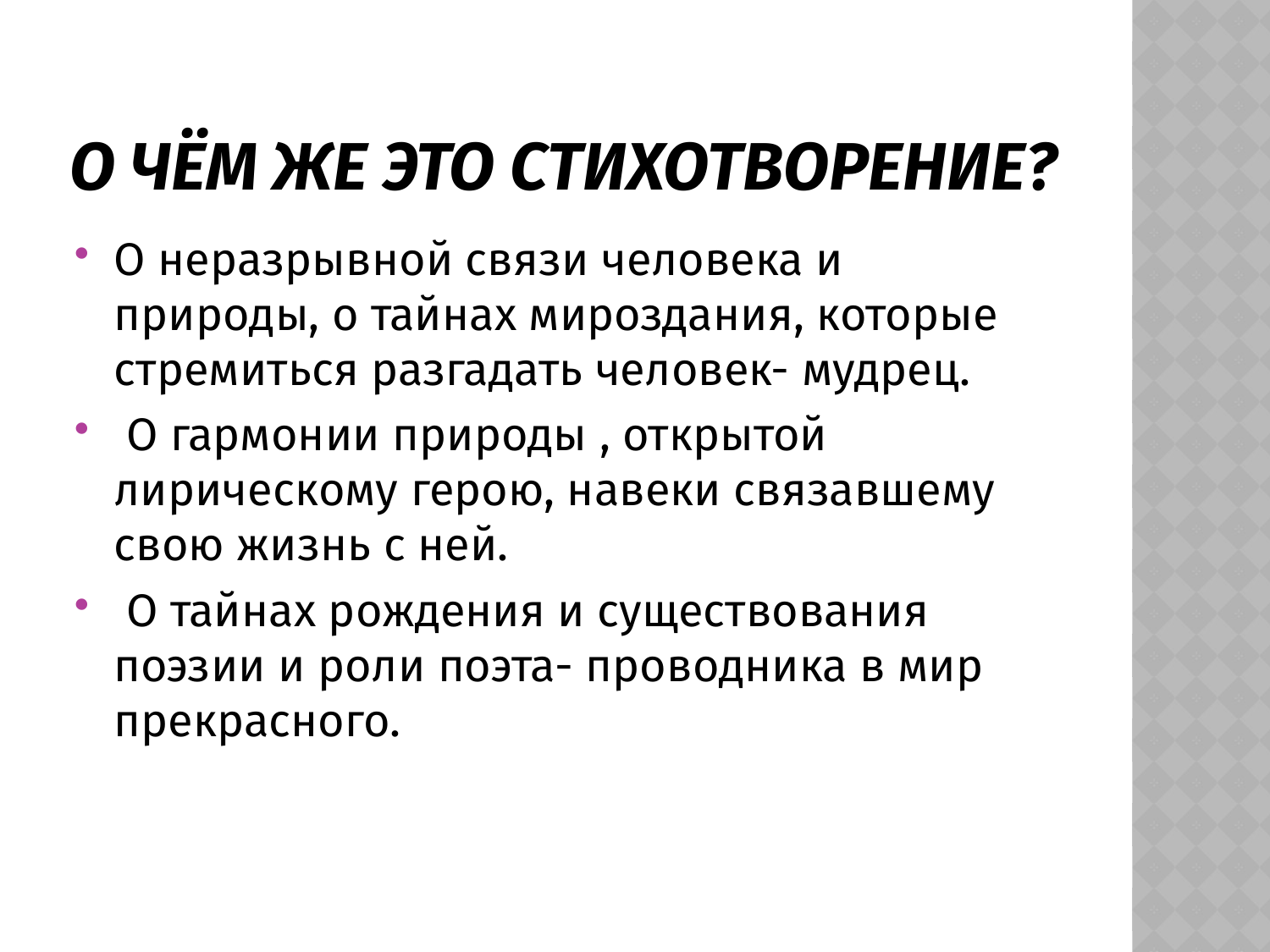

# О чём же это стихотворение?
О неразрывной связи человека и природы, о тайнах мироздания, которые стремиться разгадать человек- мудрец.
 О гармонии природы , открытой лирическому герою, навеки связавшему свою жизнь с ней.
 О тайнах рождения и существования поэзии и роли поэта- проводника в мир прекрасного.